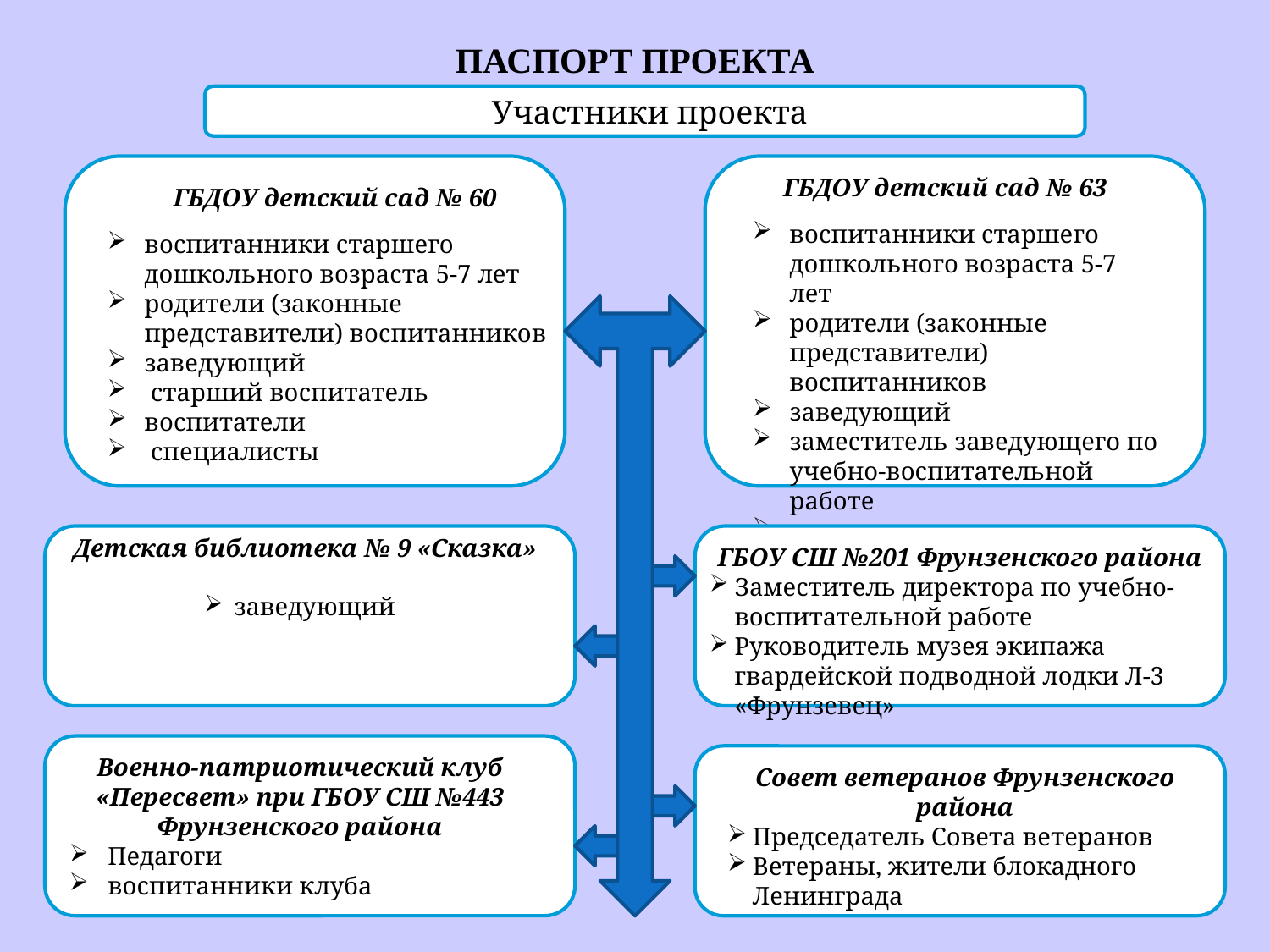

ПАСПОРТ ПРОЕКТА

Участники проекта

ГБДОУ детский сад № 63

воспитанники старшего дошкольного возраста 5-7 лет
родители (законные представители) воспитанников
заведующий
заместитель заведующего по учебно-воспитательной работе
воспитатели
специалисты

ГБДОУ детский сад № 60

воспитанники старшего дошкольного возраста 5-7 лет
родители (законные представители) воспитанников
заведующий
 старший воспитатель
воспитатели
 специалисты

Детская библиотека № 9 «Сказка»

заведующий

ГБОУ СШ №201 Фрунзенского района
Заместитель директора по учебно-воспитательной работе
Руководитель музея экипажа гвардейской подводной лодки Л-3 «Фрунзевец»

Военно-патриотический клуб «Пересвет» при ГБОУ СШ №443 Фрунзенского района
Педагоги
воспитанники клуба
Совет ветеранов Фрунзенского района
Председатель Совета ветеранов
Ветераны, жители блокадного Ленинграда